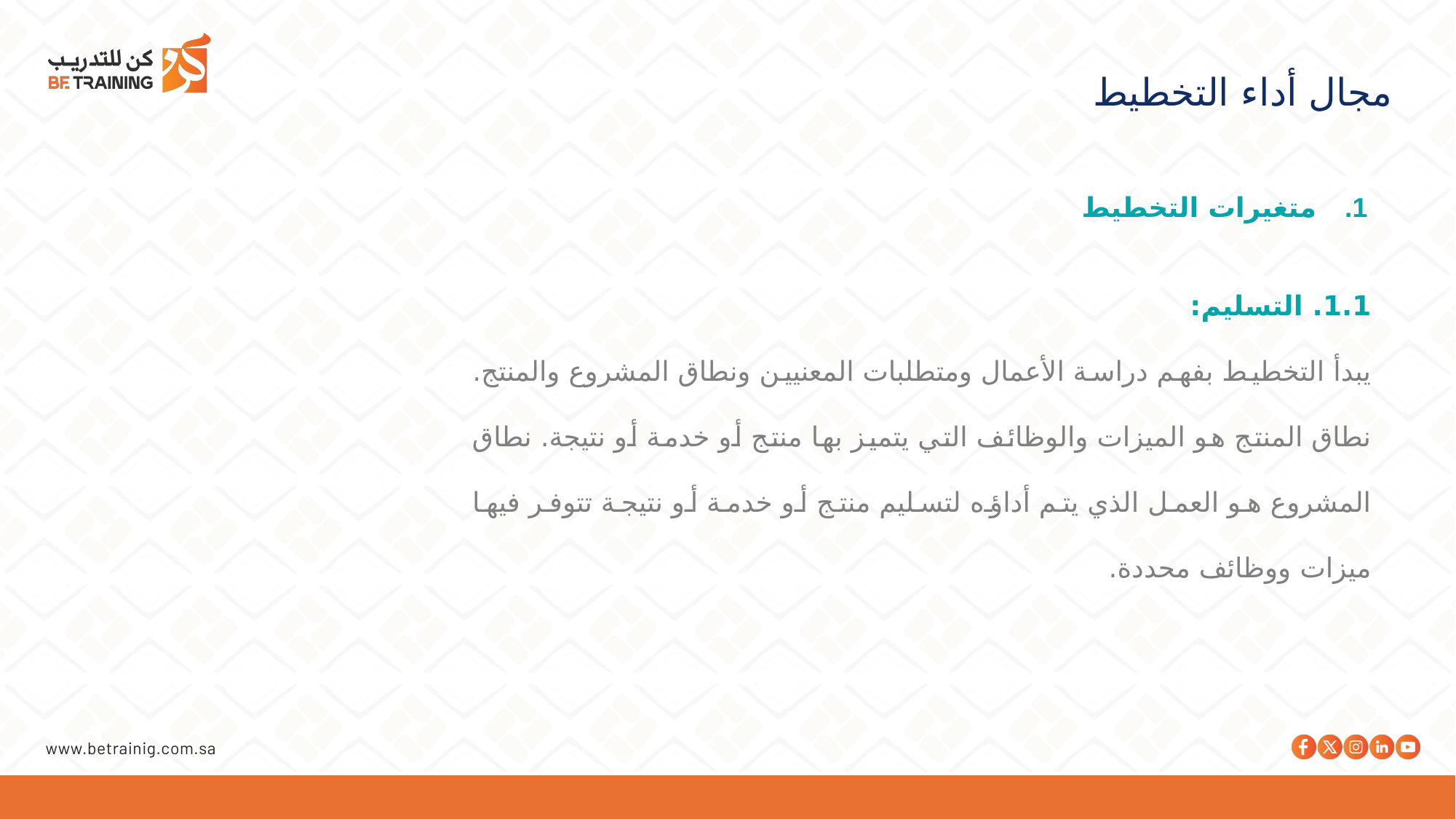

مجال أداء التخطيط
متغيرات التخطيط

1.1. التسليم:
يبدأ التخطيط بفهم دراسة الأعمال ومتطلبات المعنيين ونطاق المشروع والمنتج. نطاق المنتج هو الميزات والوظائف التي يتميز بها منتج أو خدمة أو نتيجة. نطاق المشروع هو العمل الذي يتم أداؤه لتسليم منتج أو خدمة أو نتيجة تتوفر فيها ميزات ووظائف محددة.